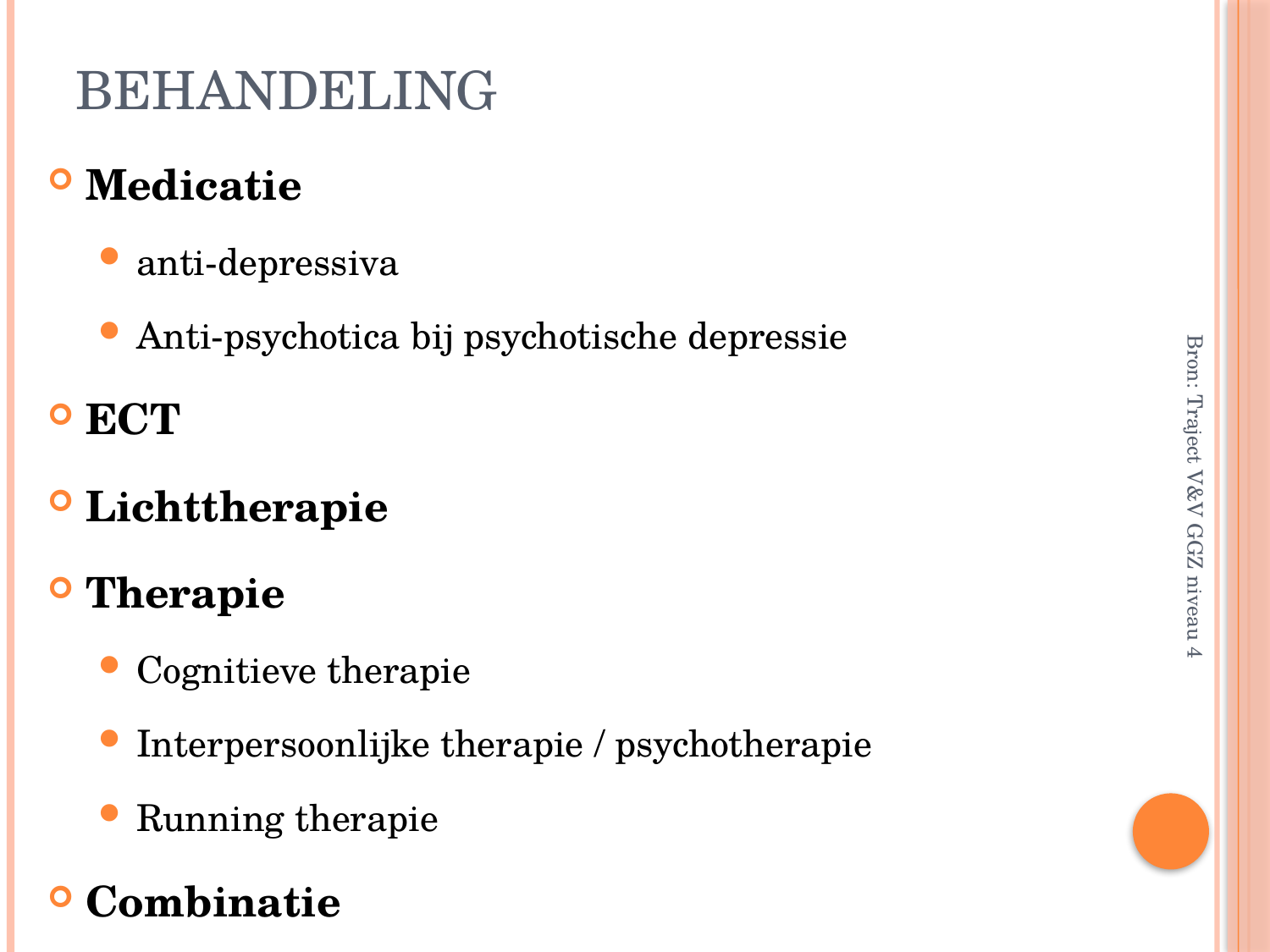

# Behandeling
Medicatie
anti-depressiva
Anti-psychotica bij psychotische depressie
ECT
Lichttherapie
Therapie
Cognitieve therapie
Interpersoonlijke therapie / psychotherapie
Running therapie
Combinatie
Bron: Traject V&V GGZ niveau 4